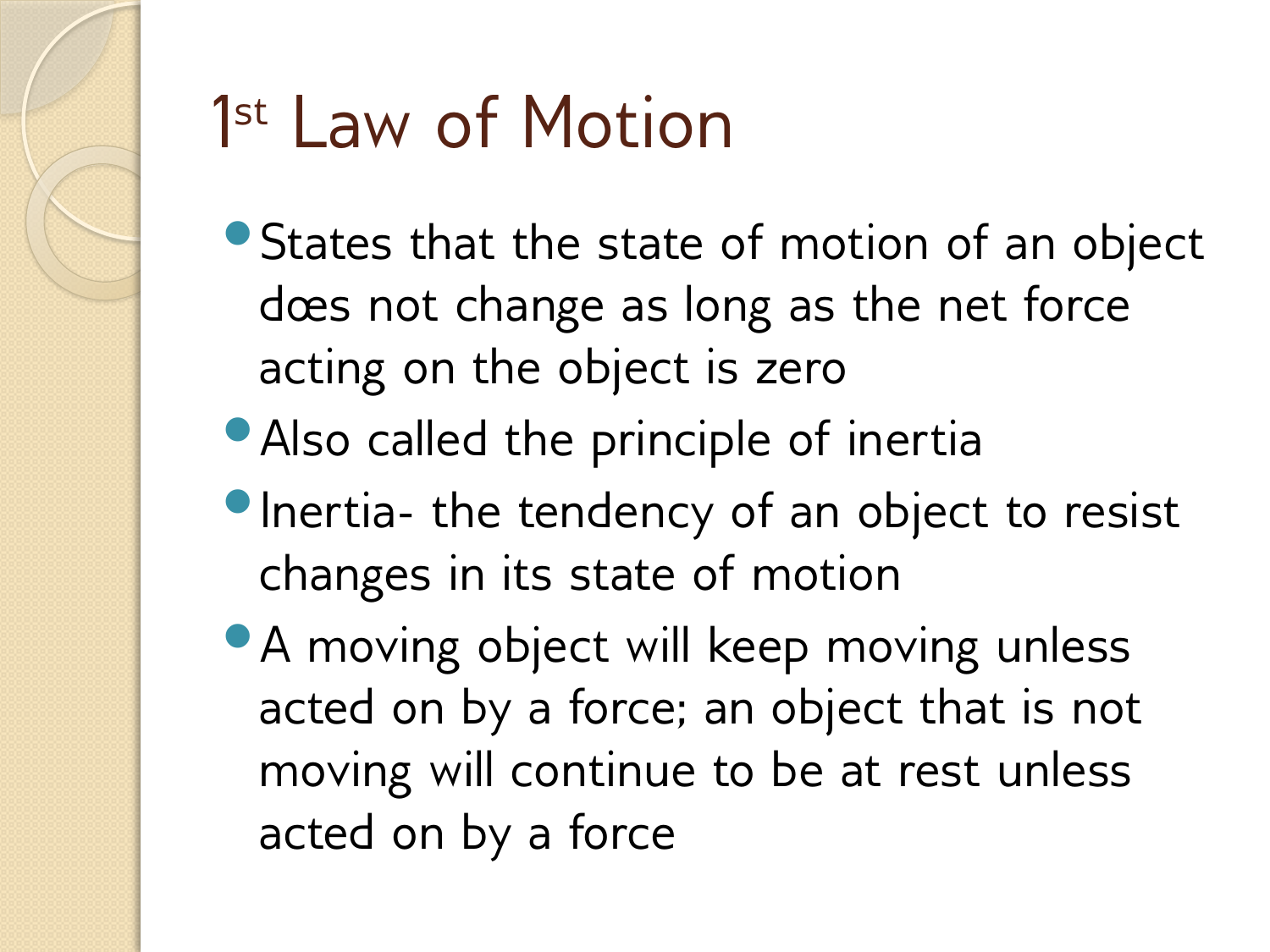

# 1st Law of Motion
States that the state of motion of an object does not change as long as the net force acting on the object is zero
Also called the principle of inertia
Inertia- the tendency of an object to resist changes in its state of motion
A moving object will keep moving unless acted on by a force; an object that is not moving will continue to be at rest unless acted on by a force